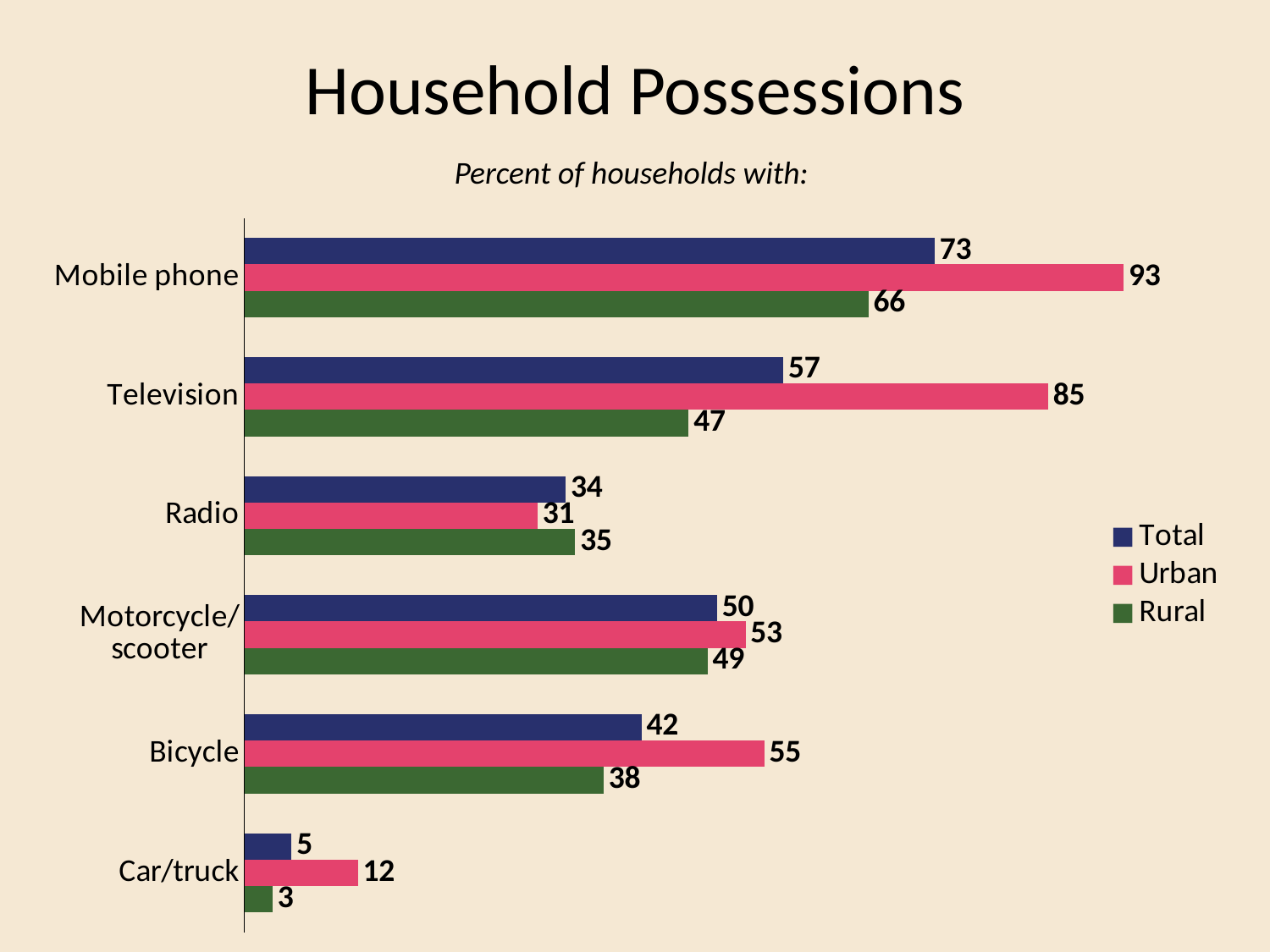

# Household Possessions
Percent of households with:

### Chart

| Category | Rural | Urban | Total |
|---|---|---|---|
| Car/truck | 3.0 | 12.0 | 5.0 |
| Bicycle | 38.0 | 55.0 | 42.0 |
| Motorcycle/ scooter | 49.0 | 53.0 | 50.0 |
| Radio | 35.0 | 31.0 | 34.0 |
| Television | 47.0 | 85.0 | 57.0 |
| Mobile phone | 66.0 | 93.0 | 73.0 |